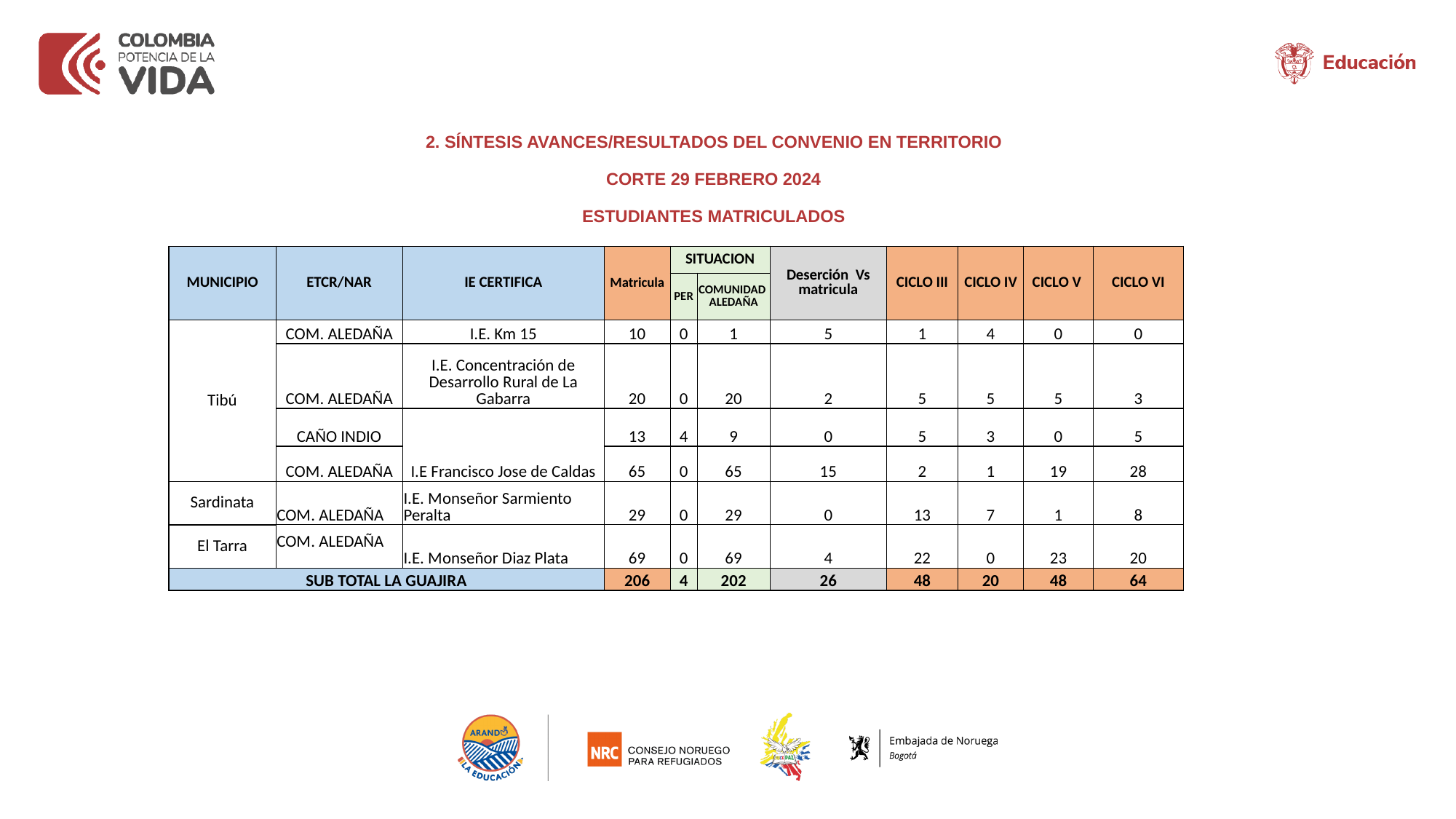

2. SÍNTESIS AVANCES/RESULTADOS DEL CONVENIO EN TERRITORIO

CORTE 29 FEBRERO 2024

ESTUDIANTES MATRICULADOS

| MUNICIPIO | ETCR/NAR | IE CERTIFICA | Matricula | SITUACION |  | Deserción Vs matricula | CICLO III | CICLO IV | CICLO V | CICLO VI |
| --- | --- | --- | --- | --- | --- | --- | --- | --- | --- | --- |
|  |  |  |  | PER | COMUNIDAD ALEDAÑA |  |  |  |  |  |
| Tibú | COM. ALEDAÑA | I.E. Km 15 | 10 | 0 | 1 | 5 | 1 | 4 | 0 | 0 |
|  | COM. ALEDAÑA | I.E. Concentración de Desarrollo Rural de La Gabarra | 20 | 0 | 20 | 2 | 5 | 5 | 5 | 3 |
|  | CAÑO INDIO | I.E Francisco Jose de Caldas | 13 | 4 | 9 | 0 | 5 | 3 | 0 | 5 |
|  | COM. ALEDAÑA |  | 65 | 0 | 65 | 15 | 2 | 1 | 19 | 28 |
| Sardinata | COM. ALEDAÑA | I.E. Monseñor Sarmiento Peralta | 29 | 0 | 29 | 0 | 13 | 7 | 1 | 8 |
| El Tarra | COM. ALEDAÑA | I.E. Monseñor Diaz Plata | 69 | 0 | 69 | 4 | 22 | 0 | 23 | 20 |
| SUB TOTAL LA GUAJIRA |  |  | 206 | 4 | 202 | 26 | 48 | 20 | 48 | 64 |
www.---------------.gov.co